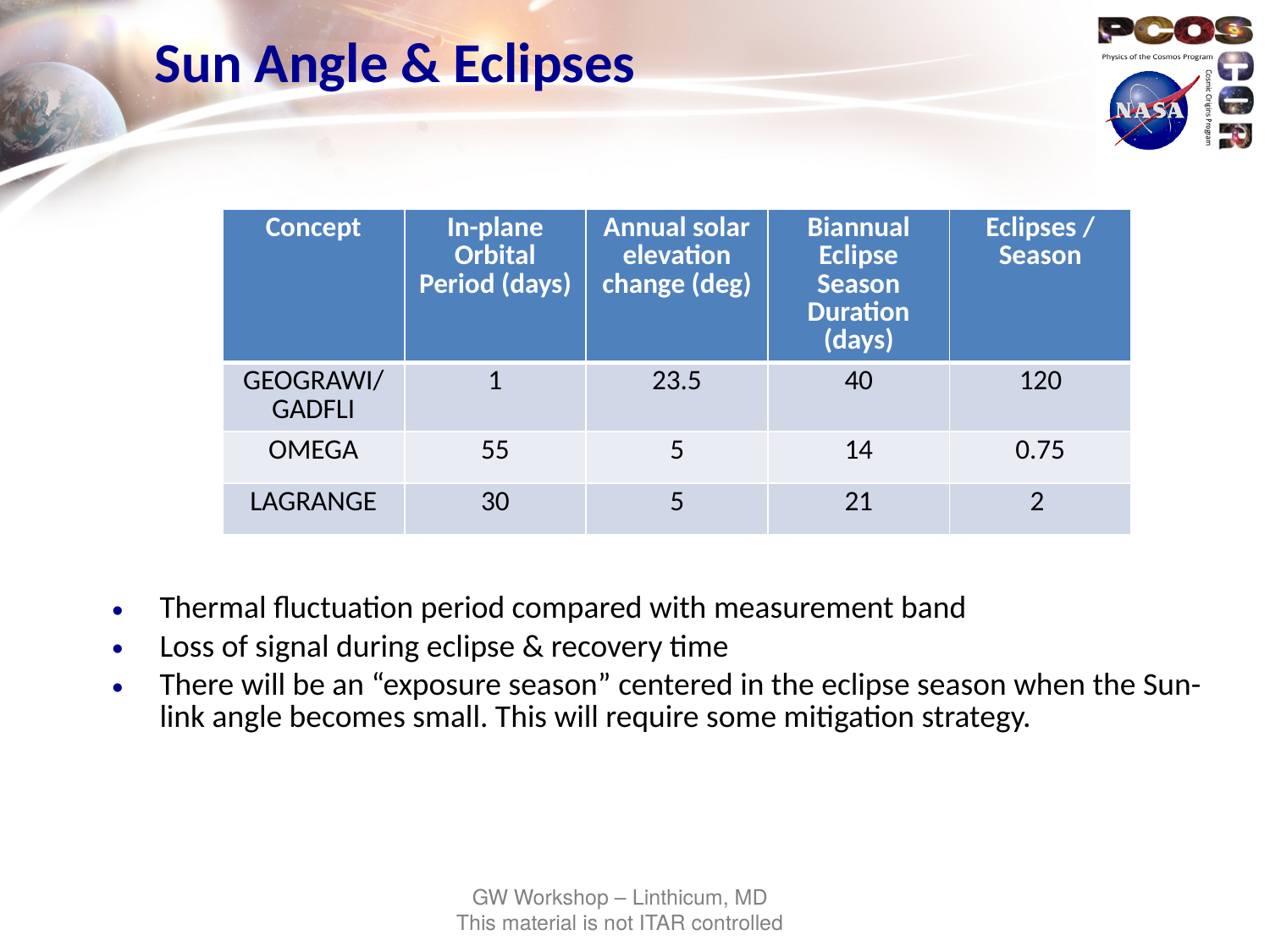

# Sun Angle & Eclipses
| Concept | In-plane Orbital Period (days) | Annual solar elevation change (deg) | Biannual Eclipse Season Duration (days) | Eclipses / Season |
| --- | --- | --- | --- | --- |
| GEOGRAWI/GADFLI | 1 | 23.5 | 40 | 120 |
| OMEGA | 55 | 5 | 14 | 0.75 |
| LAGRANGE | 30 | 5 | 21 | 2 |
Thermal fluctuation period compared with measurement band
Loss of signal during eclipse & recovery time
There will be an “exposure season” centered in the eclipse season when the Sun-link angle becomes small. This will require some mitigation strategy.